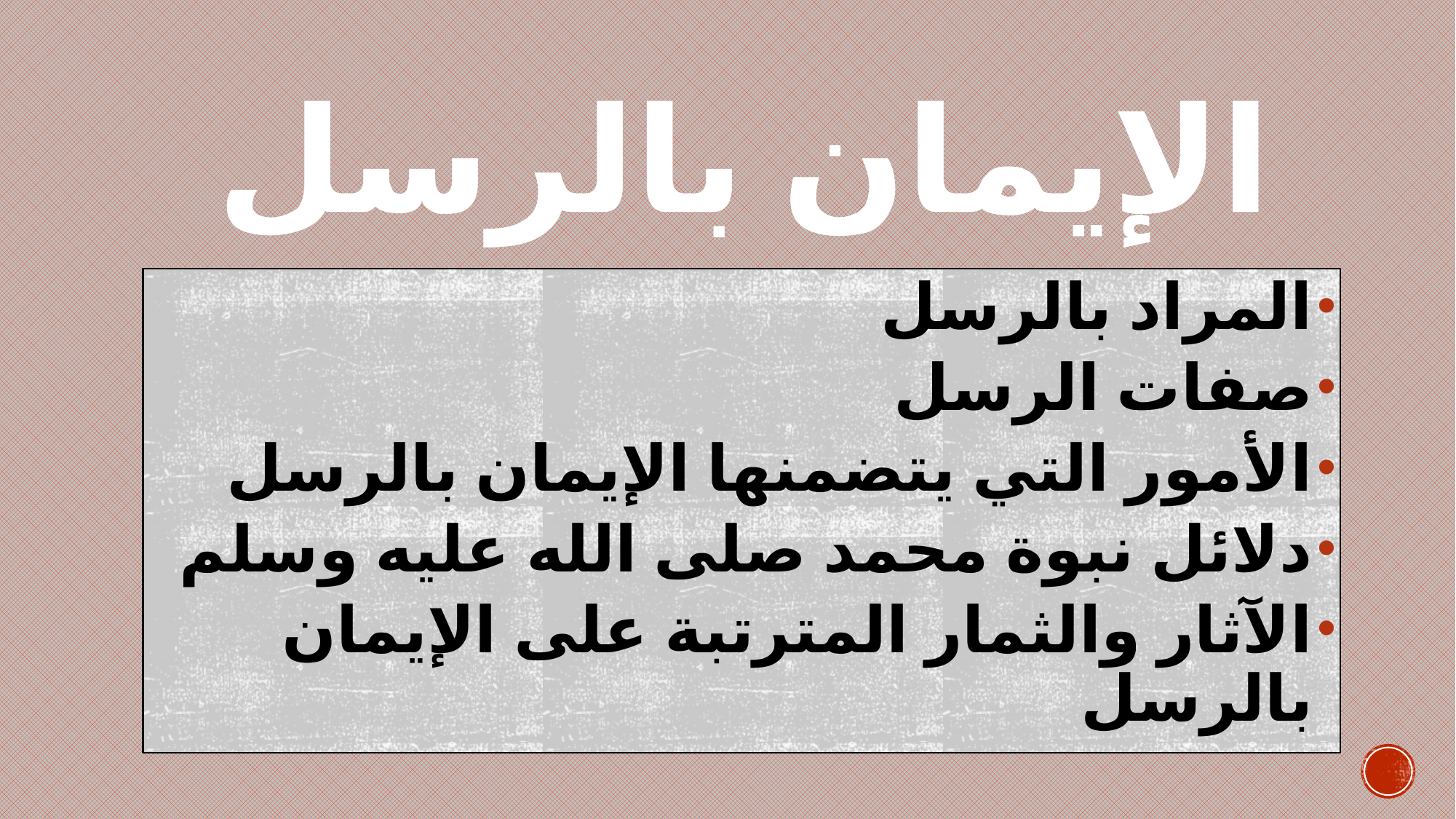

# الإيمان بالرسل
المراد بالرسل
صفات الرسل
الأمور التي يتضمنها الإيمان بالرسل
دلائل نبوة محمد صلى الله عليه وسلم
الآثار والثمار المترتبة على الإيمان بالرسل